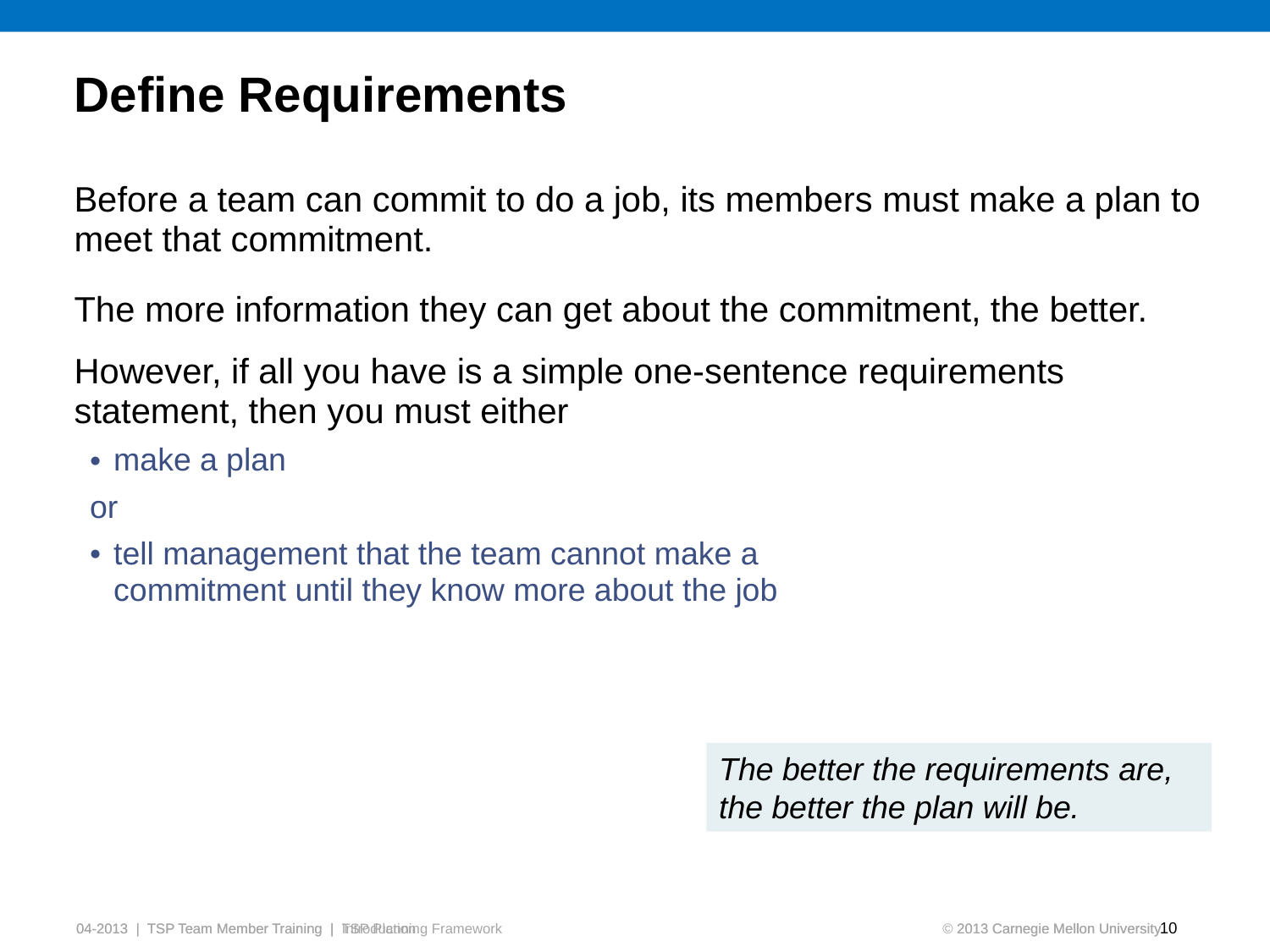

# Define Requirements
Before a team can commit to do a job, its members must make a plan to meet that commitment.
The more information they can get about the commitment, the better.
However, if all you have is a simple one-sentence requirements statement, then you must either
make a plan
or
tell management that the team cannot make a
commitment until they know more about the job
The better the requirements are, the better the plan will be.